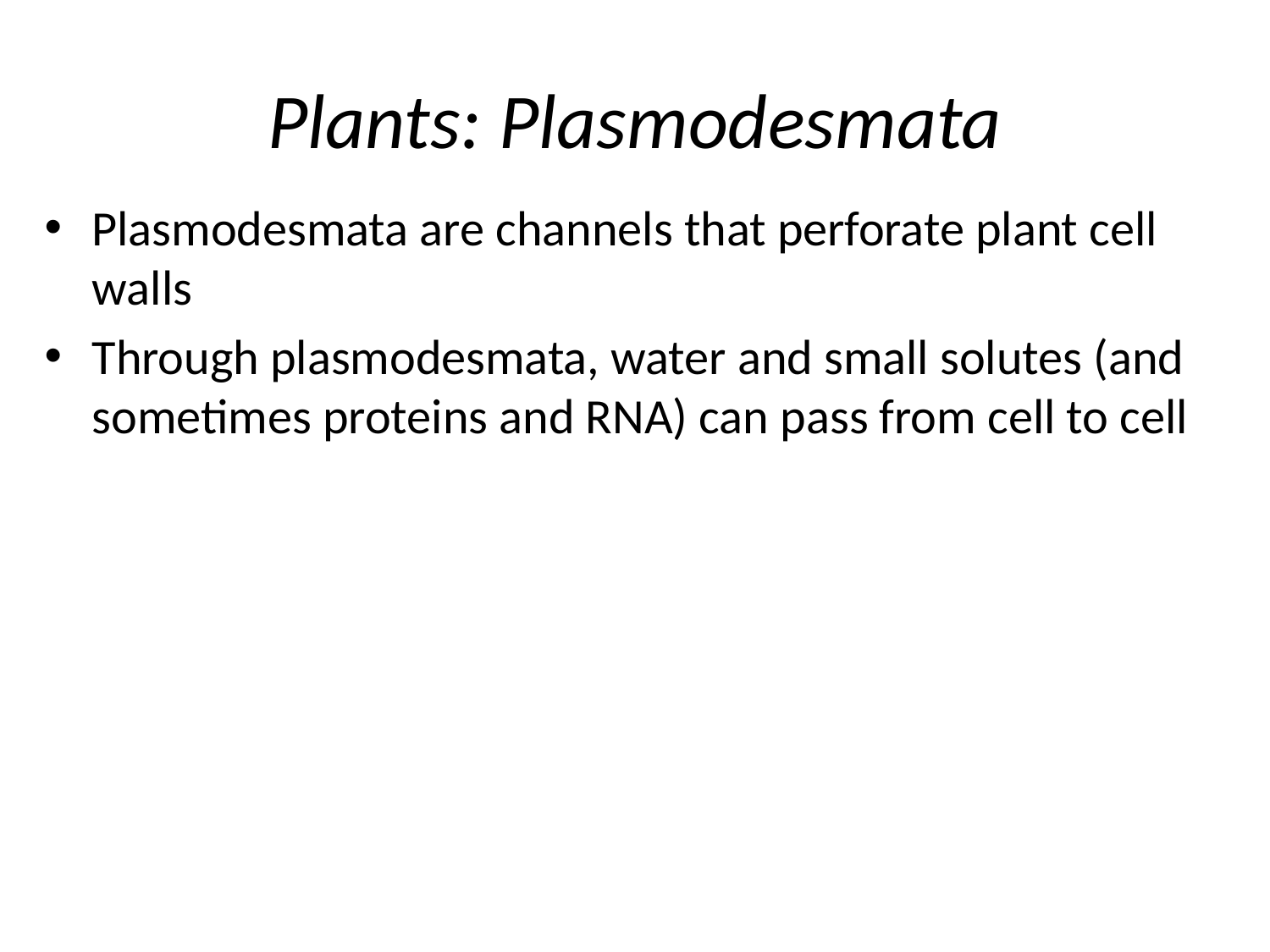

# Plants: Plasmodesmata
Plasmodesmata are channels that perforate plant cell walls
Through plasmodesmata, water and small solutes (and sometimes proteins and RNA) can pass from cell to cell